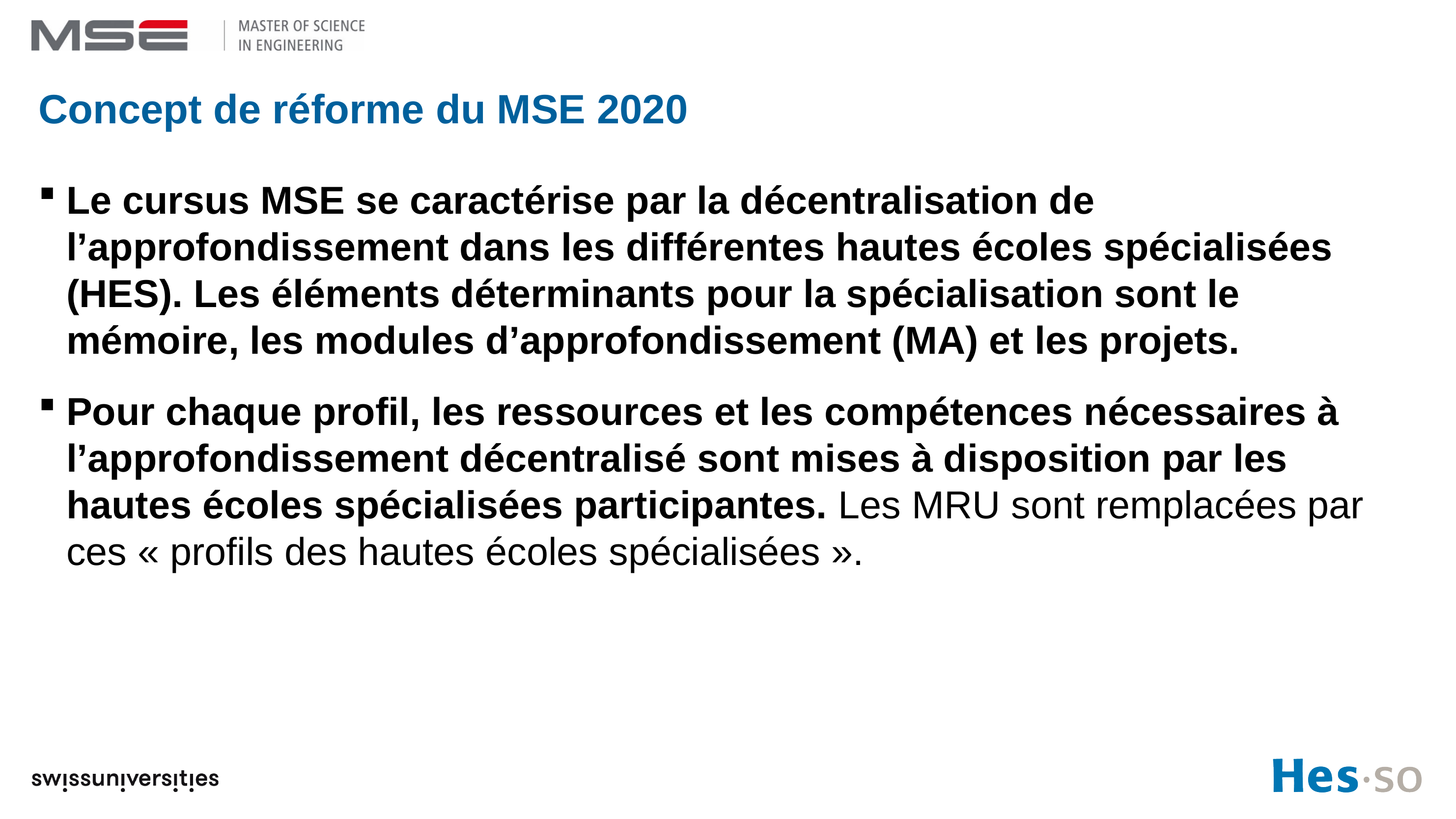

# Concept de réforme du MSE 2020
Le cursus MSE se caractérise par la décentralisation de l’approfondissement dans les différentes hautes écoles spécialisées (HES). Les éléments déterminants pour la spécialisation sont le mémoire, les modules d’approfondissement (MA) et les projets.
Pour chaque profil, les ressources et les compétences nécessaires à l’approfondissement décentralisé sont mises à disposition par les hautes écoles spécialisées participantes. Les MRU sont remplacées par ces « profils des hautes écoles spécialisées ».